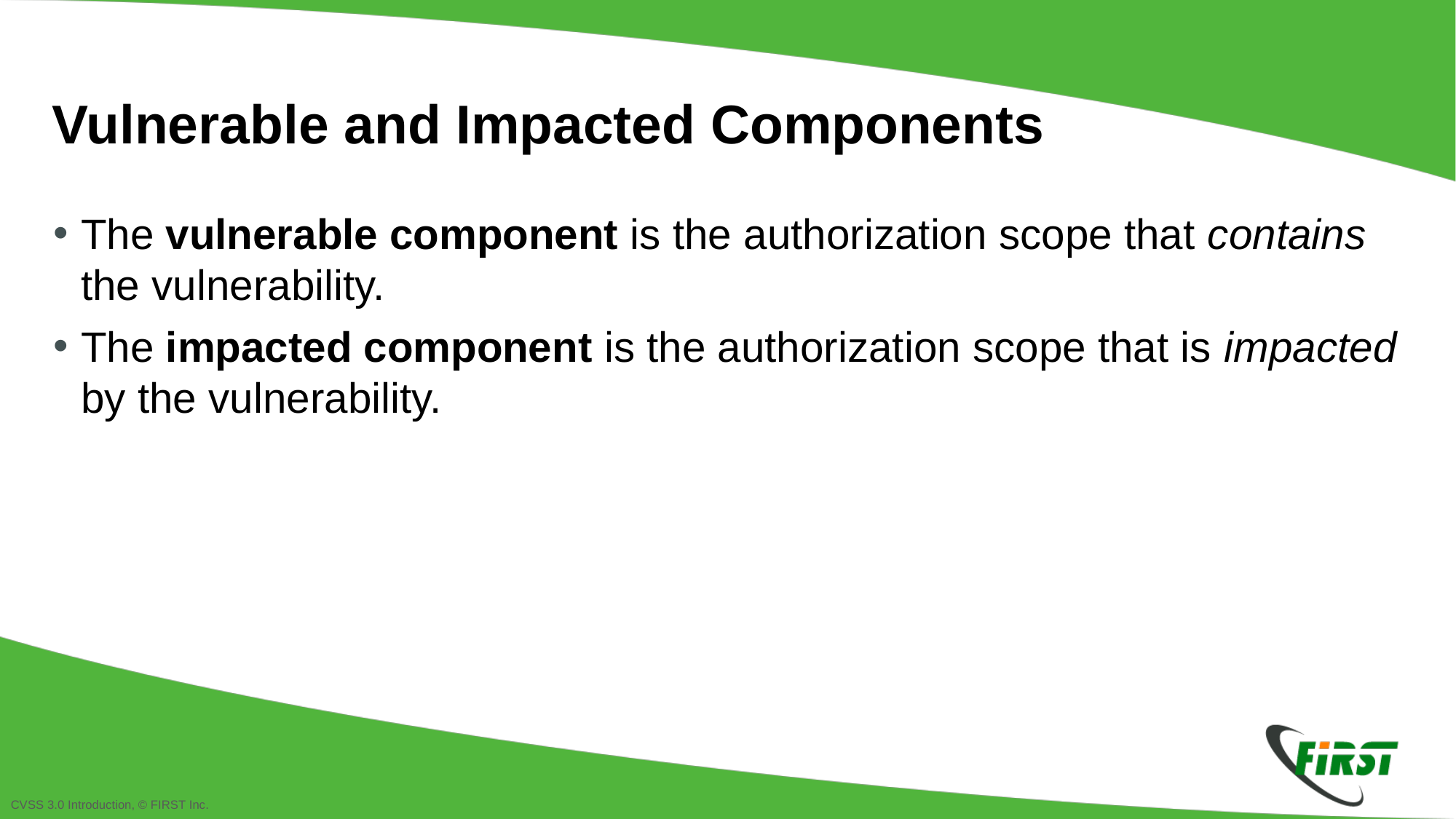

Vulnerable and Impacted Components
The vulnerable component is the authorization scope that contains the vulnerability.
The impacted component is the authorization scope that is impacted by the vulnerability.